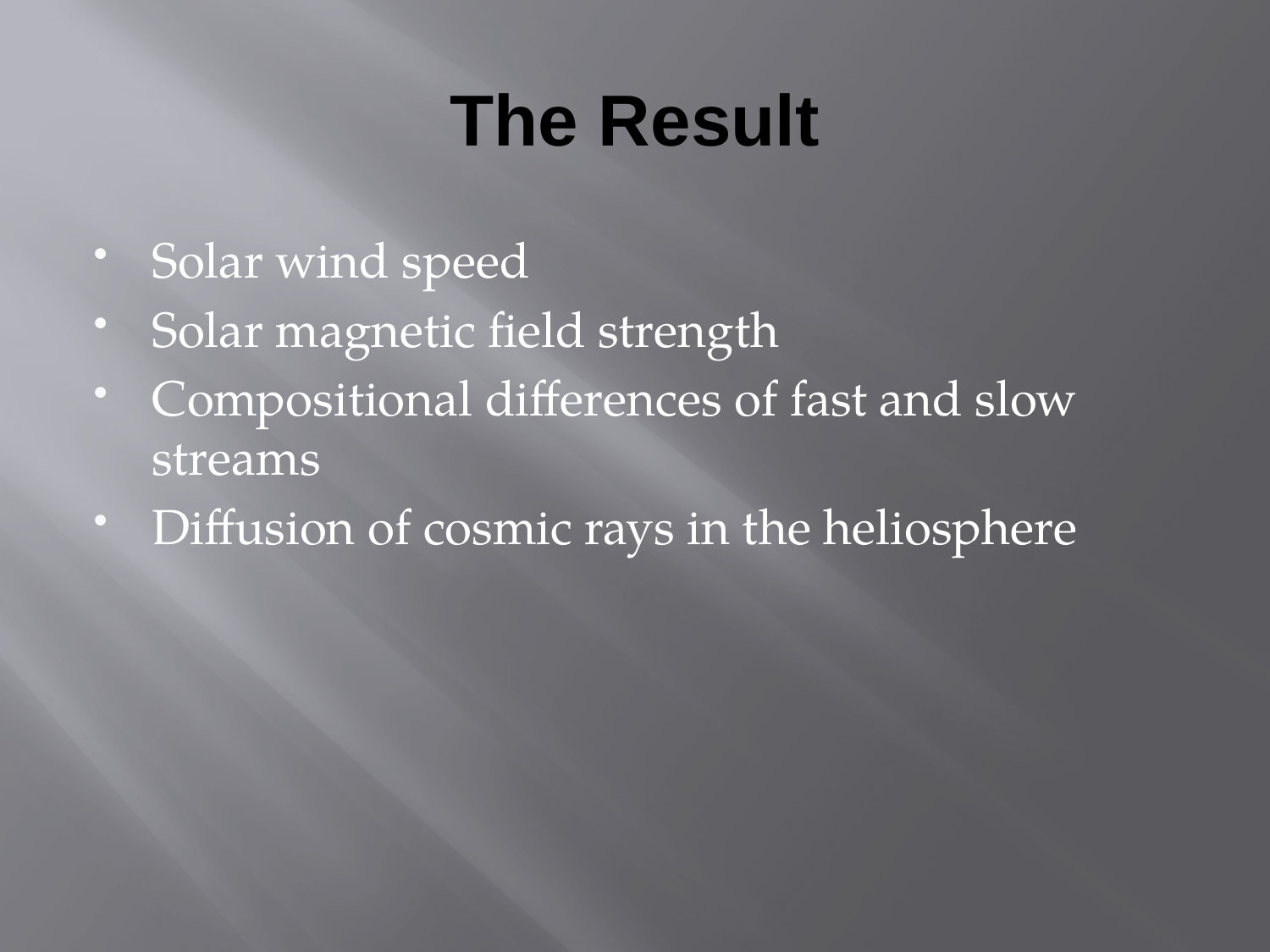

# The Result
Solar wind speed
Solar magnetic field strength
Compositional differences of fast and slow streams
Diffusion of cosmic rays in the heliosphere